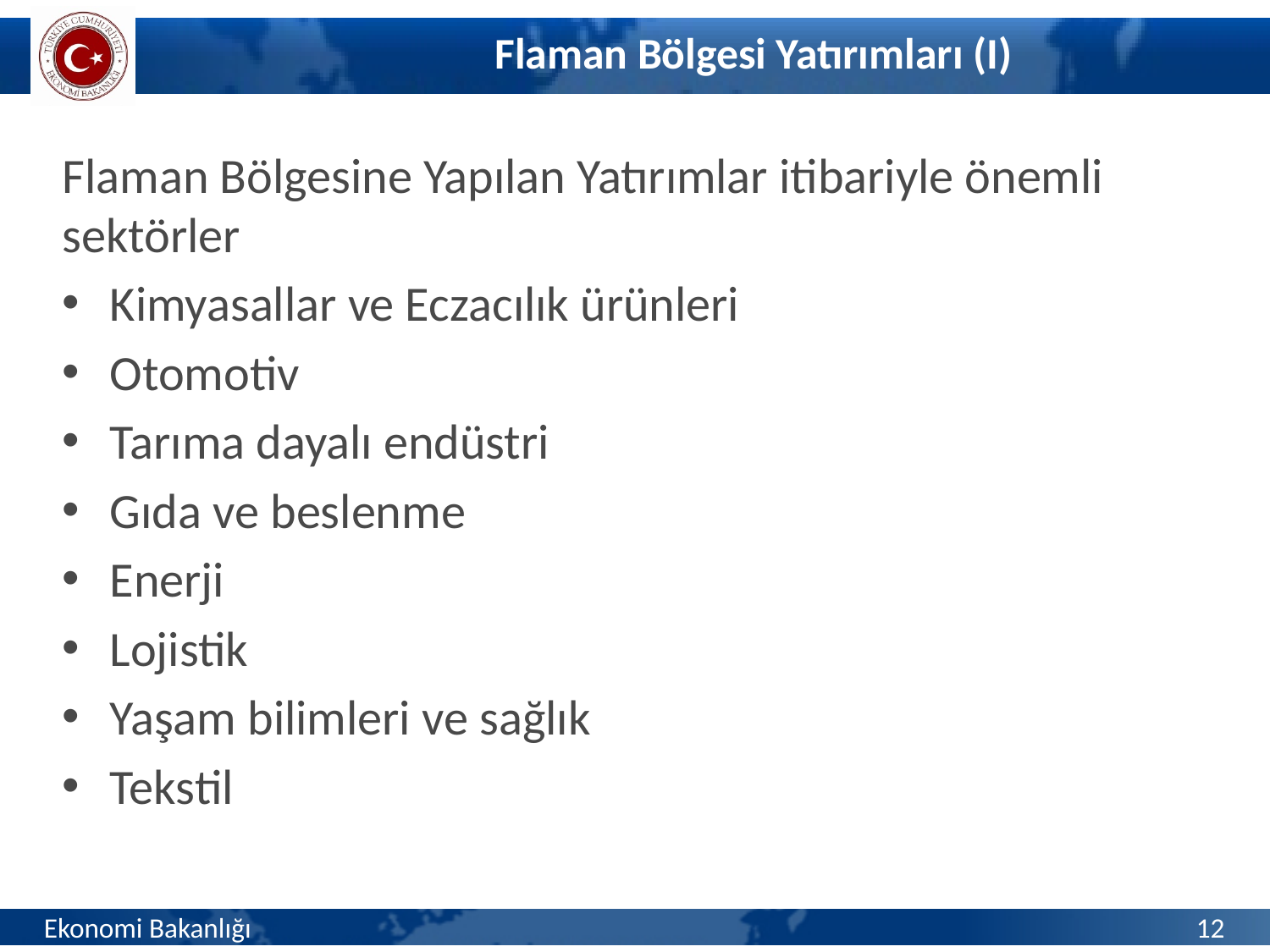

# Flaman Bölgesi Yatırımları (I)
Flaman Bölgesine Yapılan Yatırımlar itibariyle önemli sektörler
Kimyasallar ve Eczacılık ürünleri
Otomotiv
Tarıma dayalı endüstri
Gıda ve beslenme
Enerji
Lojistik
Yaşam bilimleri ve sağlık
Tekstil

Ekonomi Bakanlığı
12